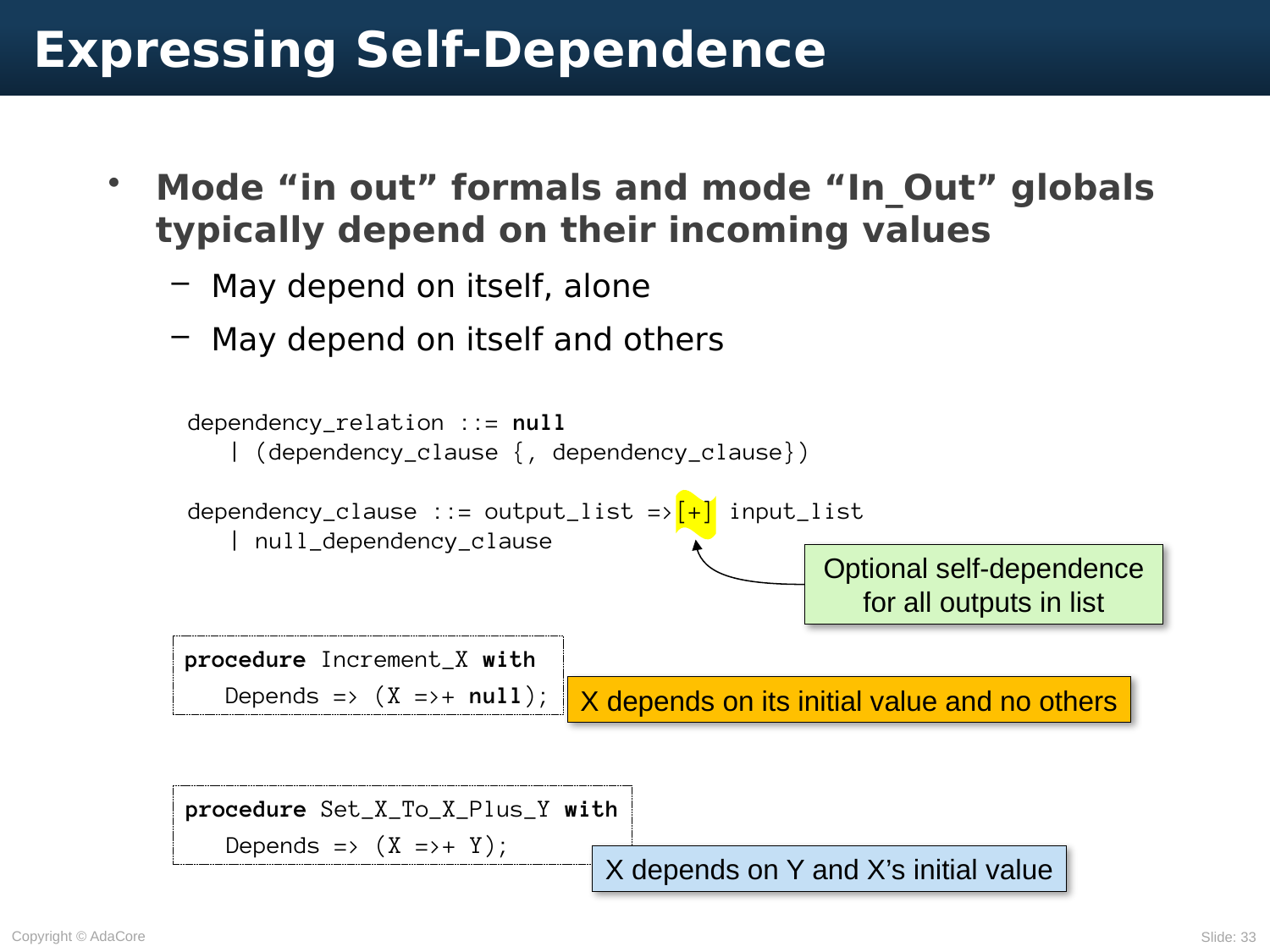

# Expressing Self-Dependence
Mode “in out” formals and mode “In_Out” globals typically depend on their incoming values
May depend on itself, alone
May depend on itself and others
dependency_relation ::= null
   | (dependency_clause {, dependency_clause})

dependency_clause ::= output_list =>[+] input_list
   | null_dependency_clause

Optional self-dependence for all outputs in list
procedure Increment_X with
   Depends => (X =>+ null);
X depends on its initial value and no others
procedure Set_X_To_X_Plus_Y with
   Depends => (X =>+ Y);
X depends on Y and X’s initial value